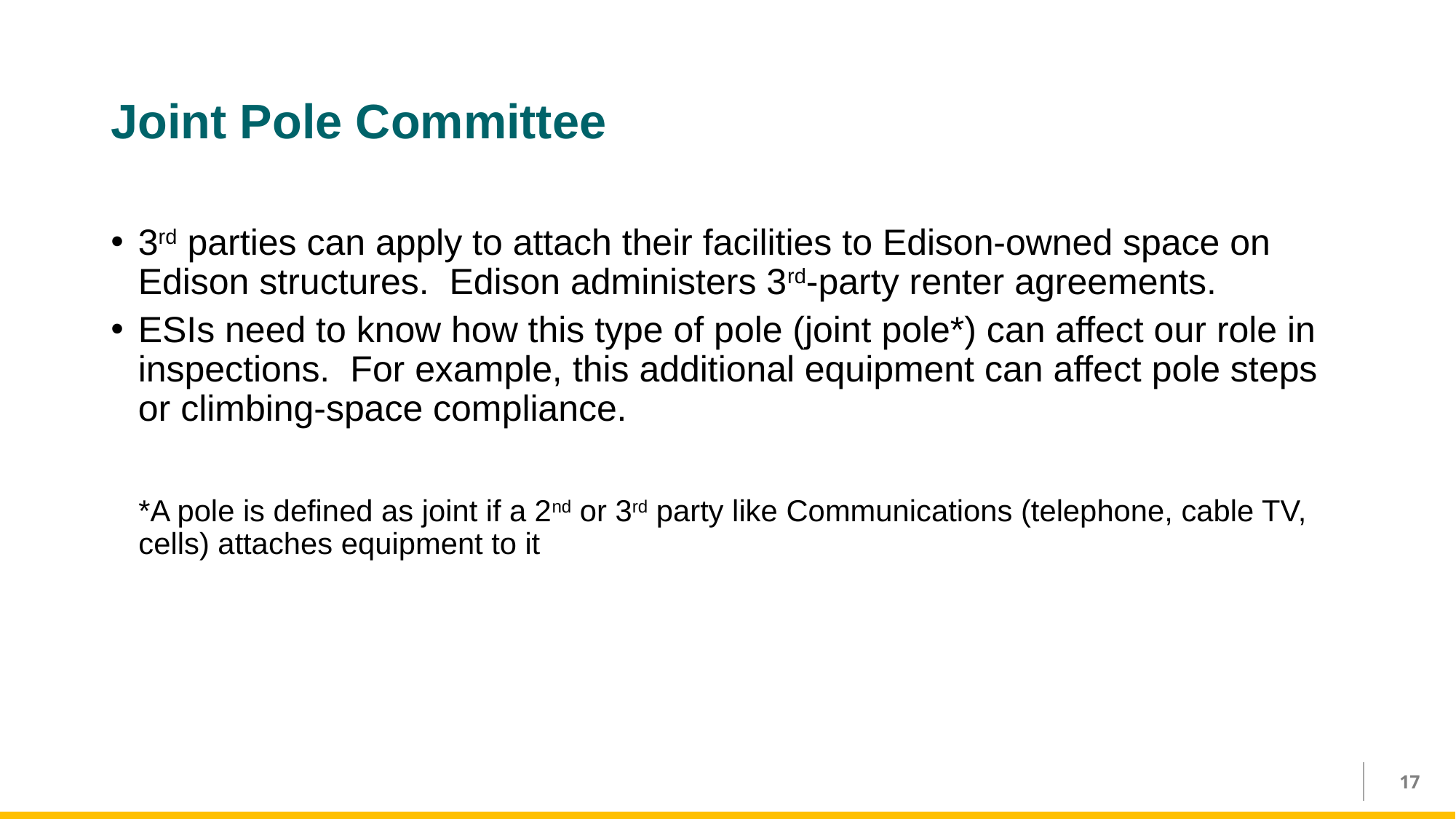

# Joint Pole Committee
3rd parties can apply to attach their facilities to Edison-owned space on Edison structures.  Edison administers 3rd-party renter agreements.
ESIs need to know how this type of pole (joint pole*) can affect our role in inspections.  For example, this additional equipment can affect pole steps or climbing-space compliance.

*A pole is defined as joint if a 2nd or 3rd party like Communications (telephone, cable TV, cells) attaches equipment to it